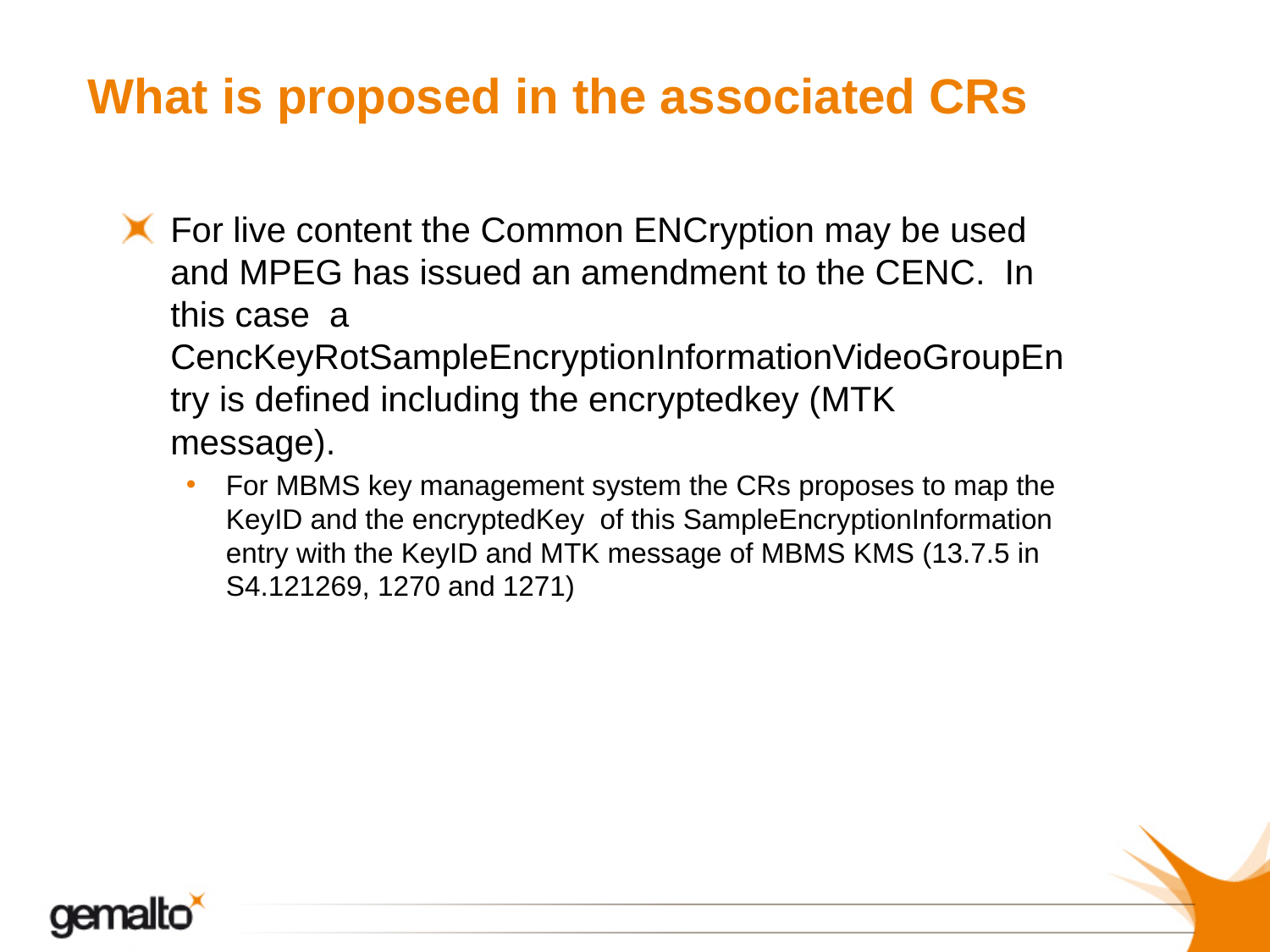

# What is proposed in the associated CRs
For live content the Common ENCryption may be used and MPEG has issued an amendment to the CENC.  In this case  a CencKeyRotSampleEncryptionInformationVideoGroupEntry is defined including the encryptedkey (MTK message).
For MBMS key management system the CRs proposes to map the KeyID and the encryptedKey  of this SampleEncryptionInformation entry with the KeyID and MTK message of MBMS KMS (13.7.5 in S4.121269, 1270 and 1271)